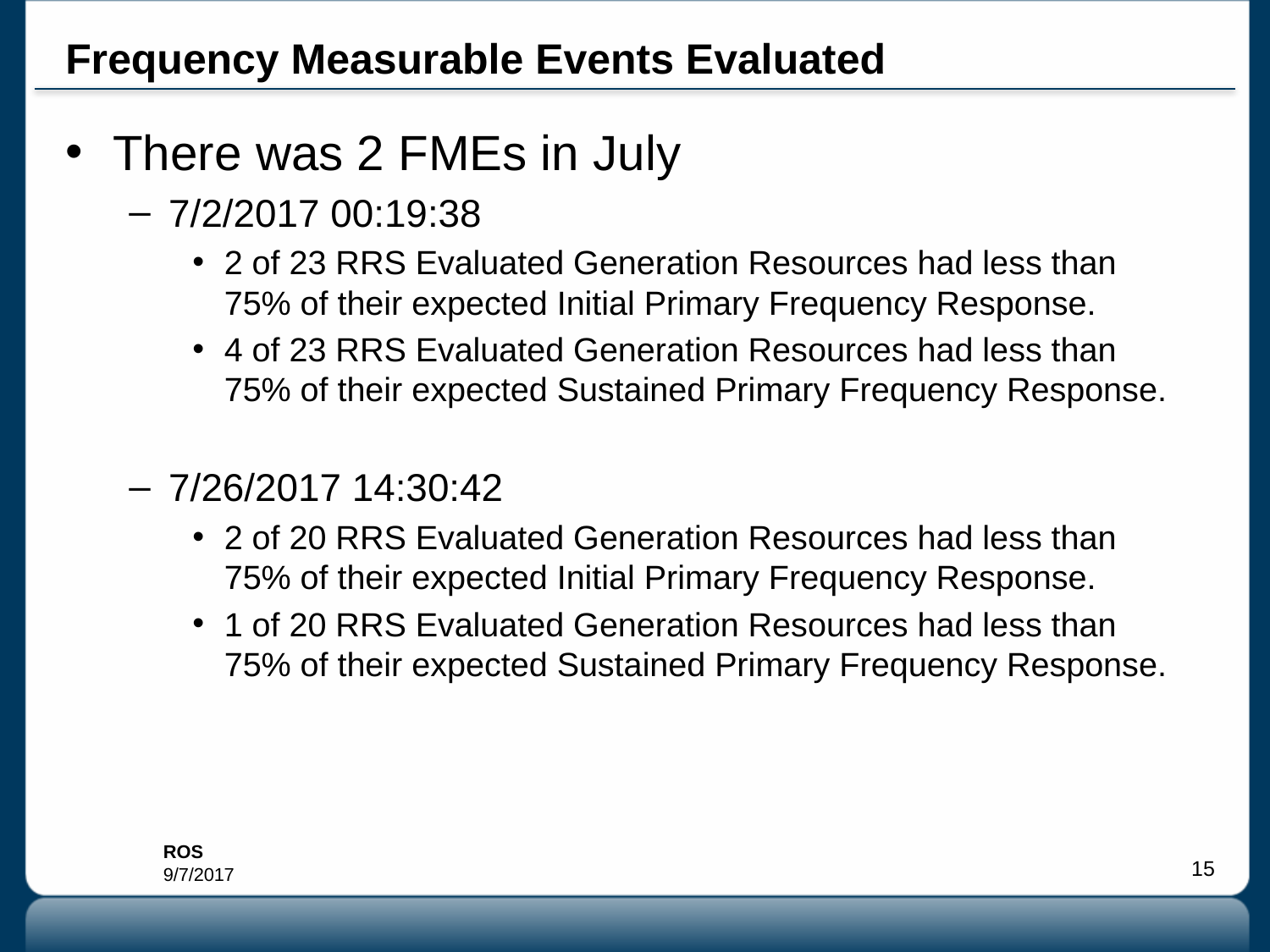

# Frequency Measurable Events Evaluated
There was 2 FMEs in July
7/2/2017 00:19:38
2 of 23 RRS Evaluated Generation Resources had less than 75% of their expected Initial Primary Frequency Response.
4 of 23 RRS Evaluated Generation Resources had less than 75% of their expected Sustained Primary Frequency Response.

7/26/2017 14:30:42
2 of 20 RRS Evaluated Generation Resources had less than 75% of their expected Initial Primary Frequency Response.
1 of 20 RRS Evaluated Generation Resources had less than 75% of their expected Sustained Primary Frequency Response.